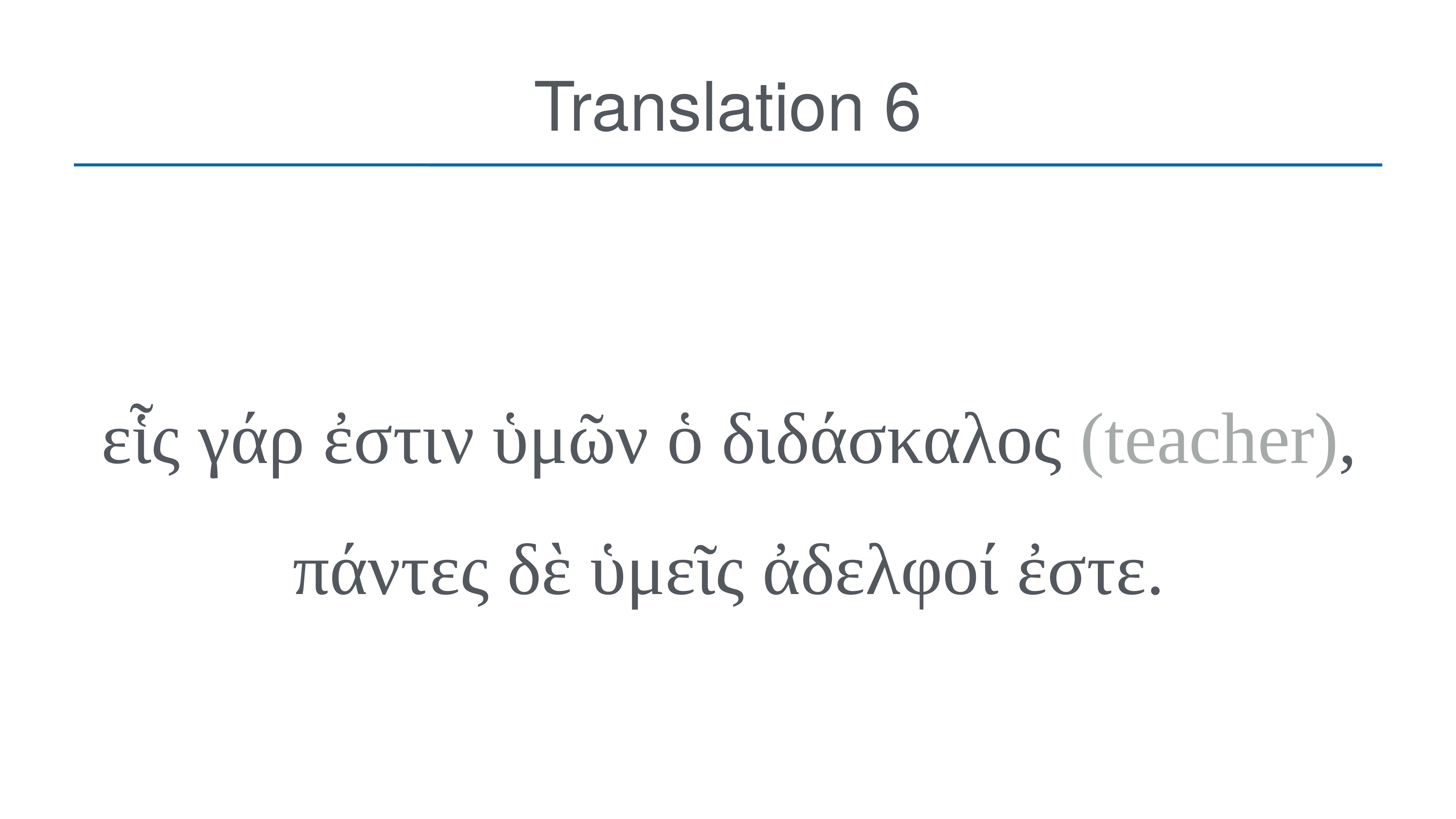

# Translation 6
εἷς γάρ ἐστιν ὑμῶν ὁ διδάσκαλος (teacher), πάντες δὲ ὑμεῖς ἀδελφοί ἐστε.